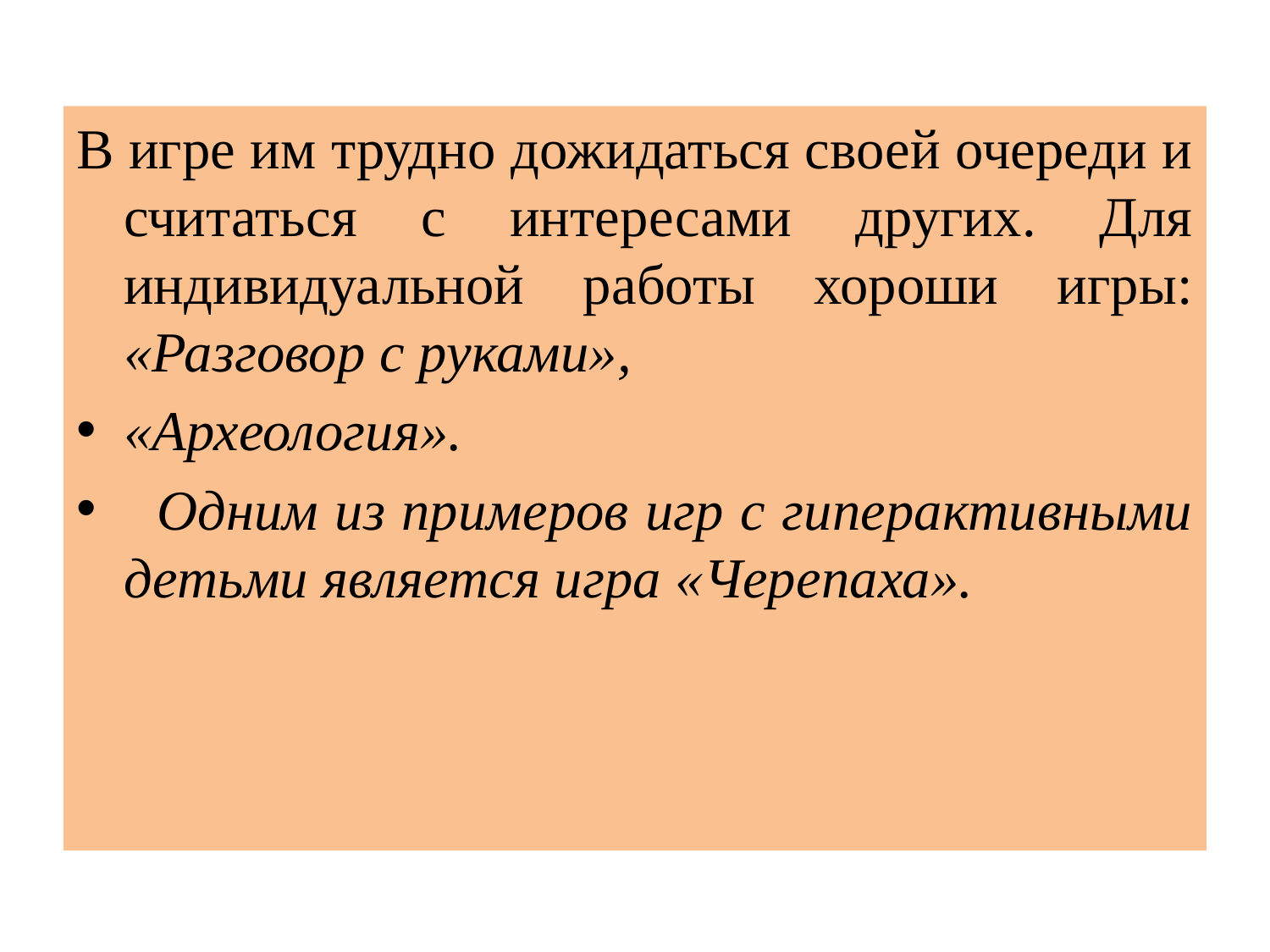

#
В игре им трудно дожидаться своей очереди и считаться с интересами других. Для индивидуальной работы хороши игры: «Разговор с руками»,
«Археология».
  Одним из примеров игр с гиперактивными детьми является игра «Черепаха».